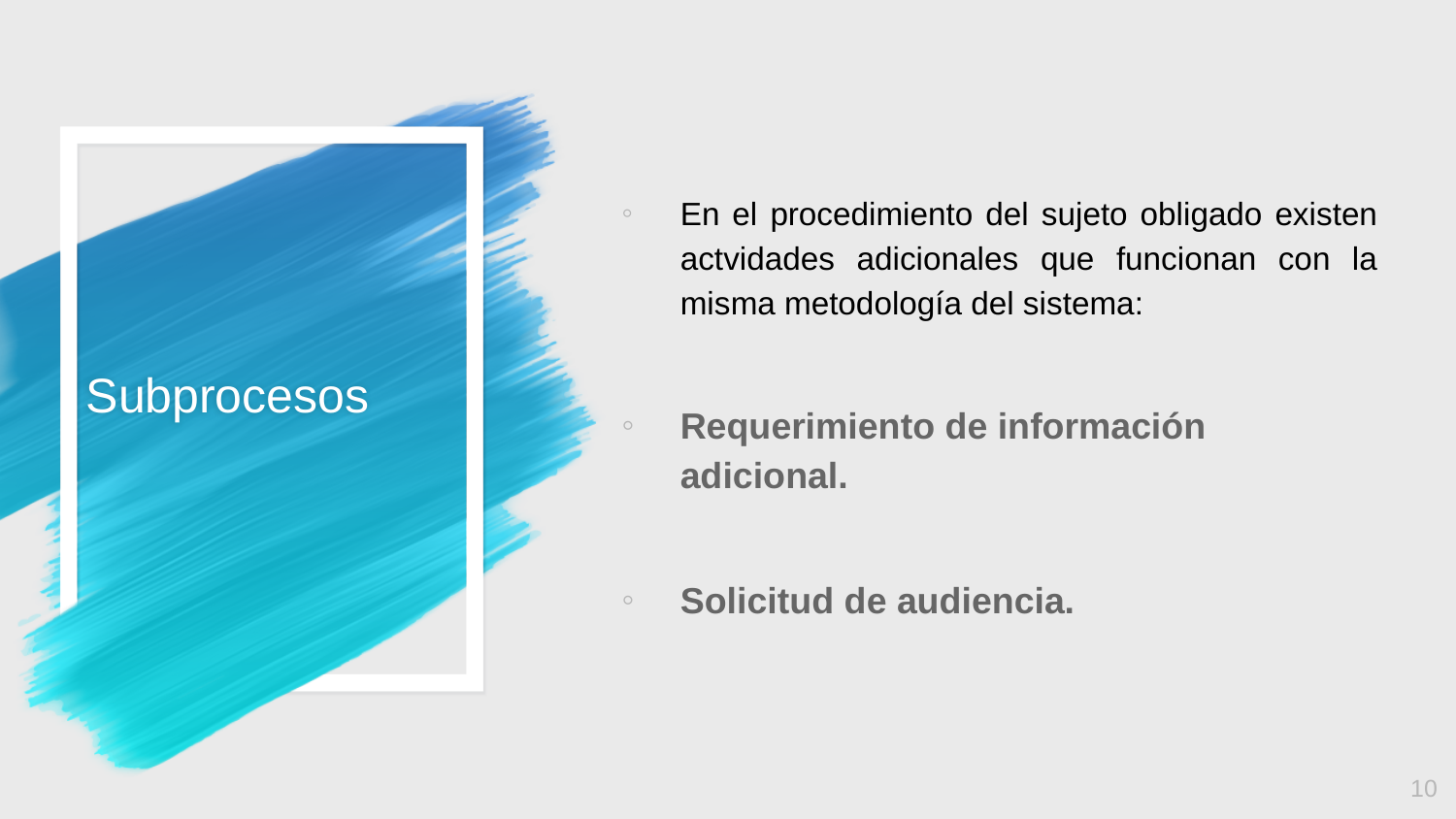

# Subprocesos
En el procedimiento del sujeto obligado existen actvidades adicionales que funcionan con la misma metodología del sistema:

Requerimiento de información adicional.

Solicitud de audiencia.

10